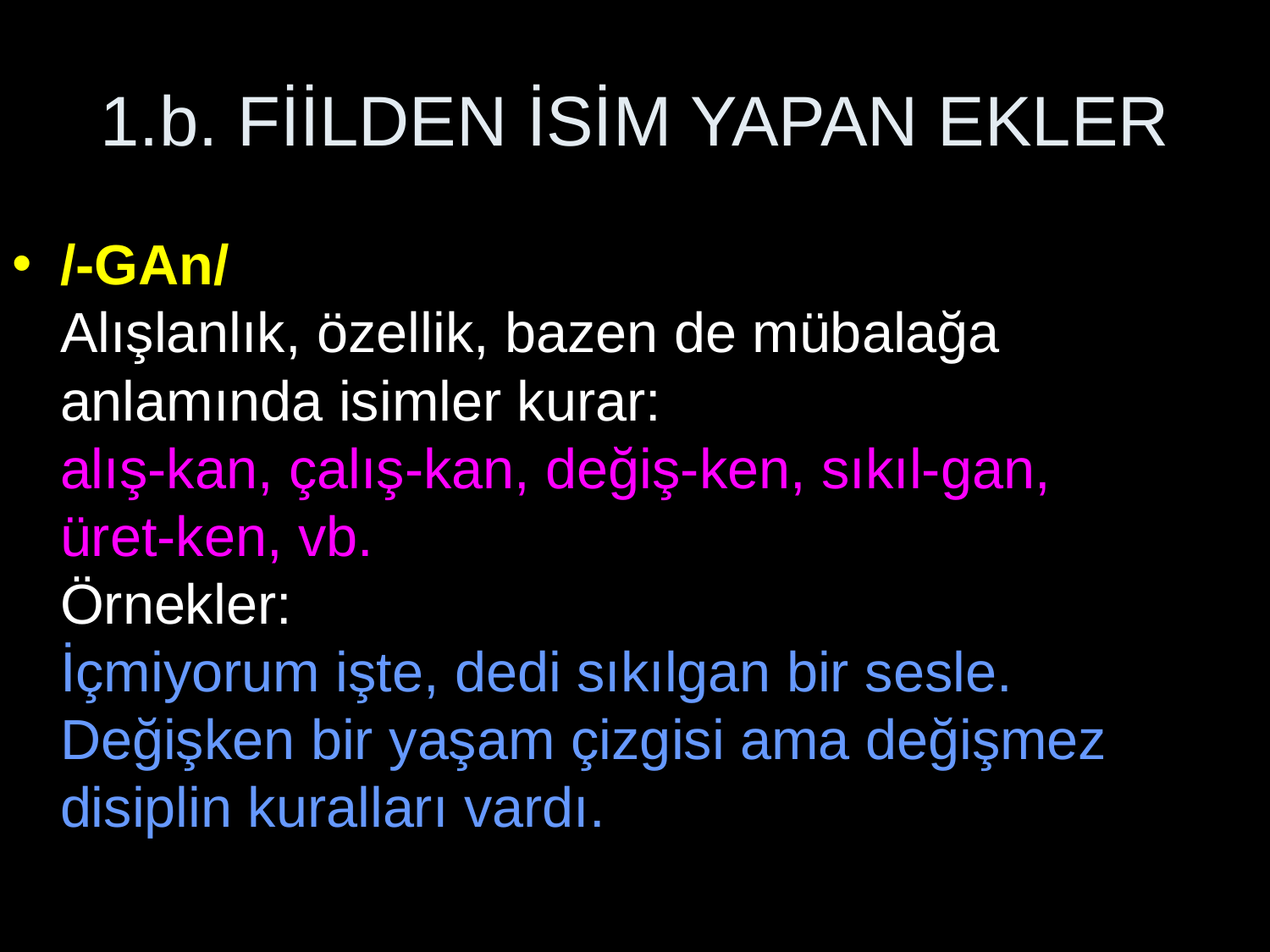

# 1.b. FİİLDEN İSİM YAPAN EKLER
/-GAn/
Alışlanlık, özellik, bazen de mübalağa anlamında isimler kurar:
alış-kan, çalış-kan, değiş-ken, sıkıl-gan,
üret-ken, vb.
Örnekler:
İçmiyorum işte, dedi sıkılgan bir sesle.
Değişken bir yaşam çizgisi ama değişmez disiplin kuralları vardı.